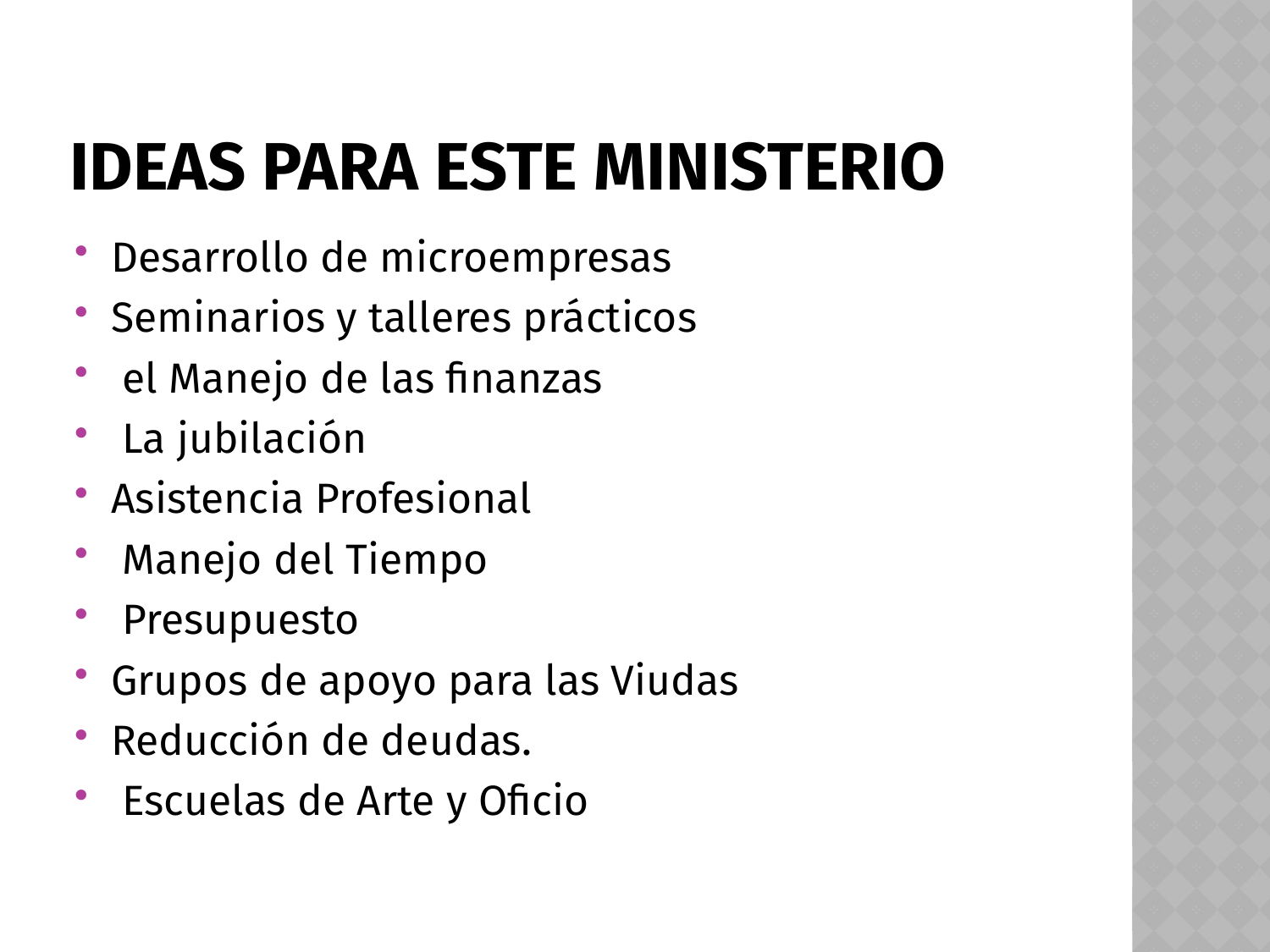

# Ideas para este ministerio
Desarrollo de microempresas
Seminarios y talleres prácticos
 el Manejo de las finanzas
 La jubilación
Asistencia Profesional
 Manejo del Tiempo
 Presupuesto
Grupos de apoyo para las Viudas
Reducción de deudas.
 Escuelas de Arte y Oficio